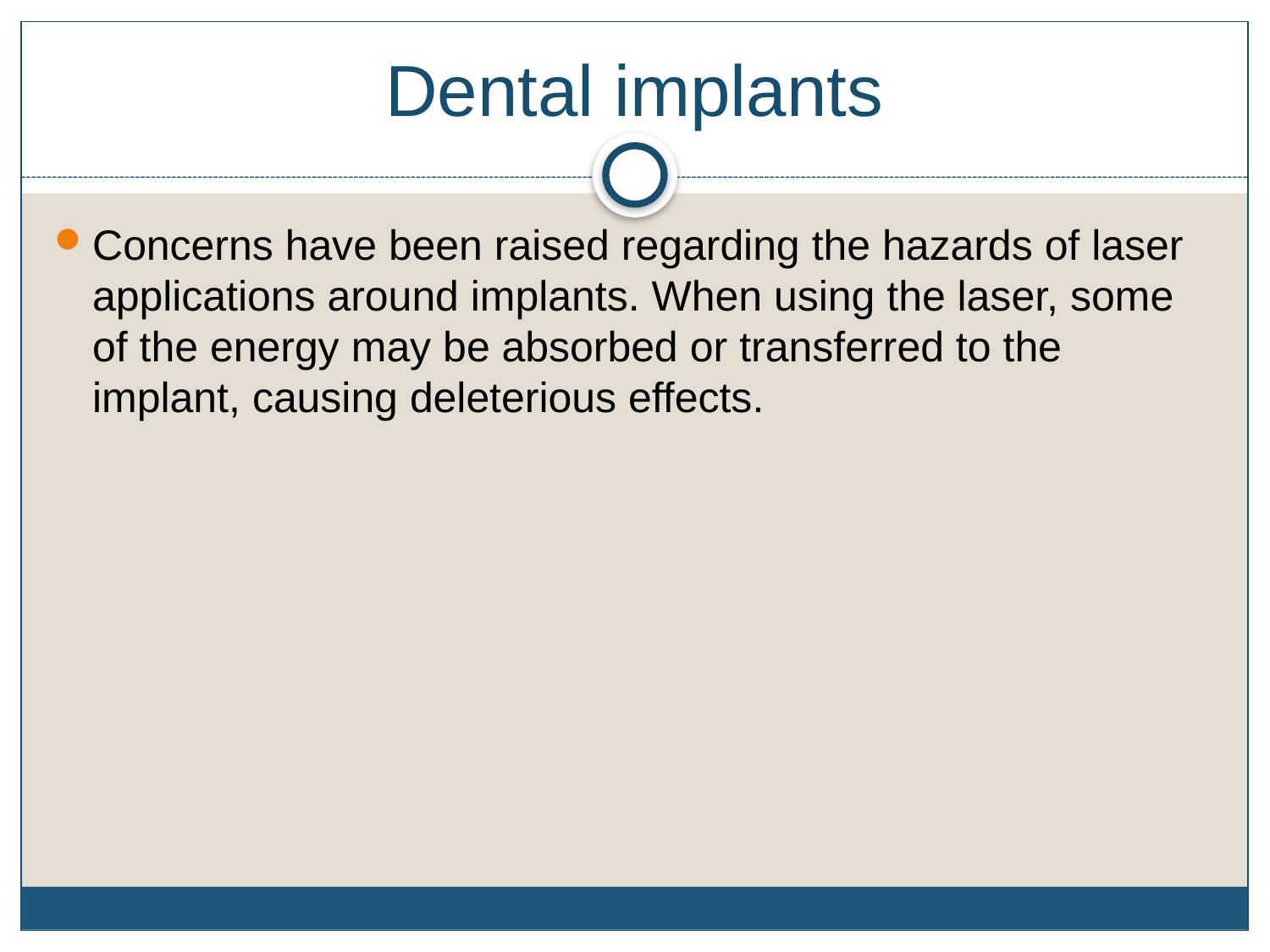

# Dental implants
Concerns have been raised regarding the hazards of laser applications around implants. When using the laser, some of the energy may be absorbed or transferred to the implant, causing deleterious effects.